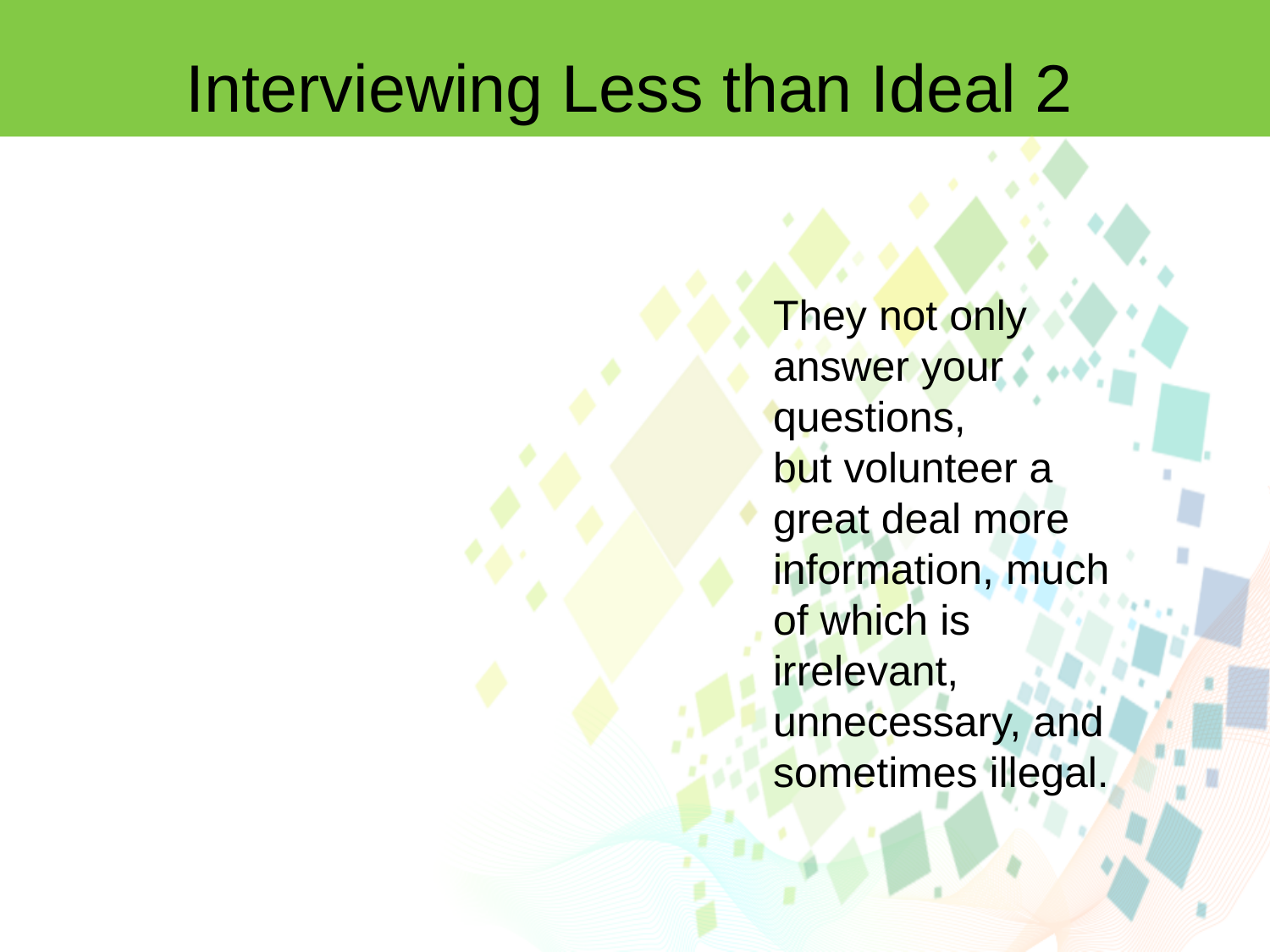

Interviewing Less than Ideal 2
They not only answer your questions,
but volunteer a great deal more information, much of which is irrelevant,
unnecessary, and sometimes illegal.